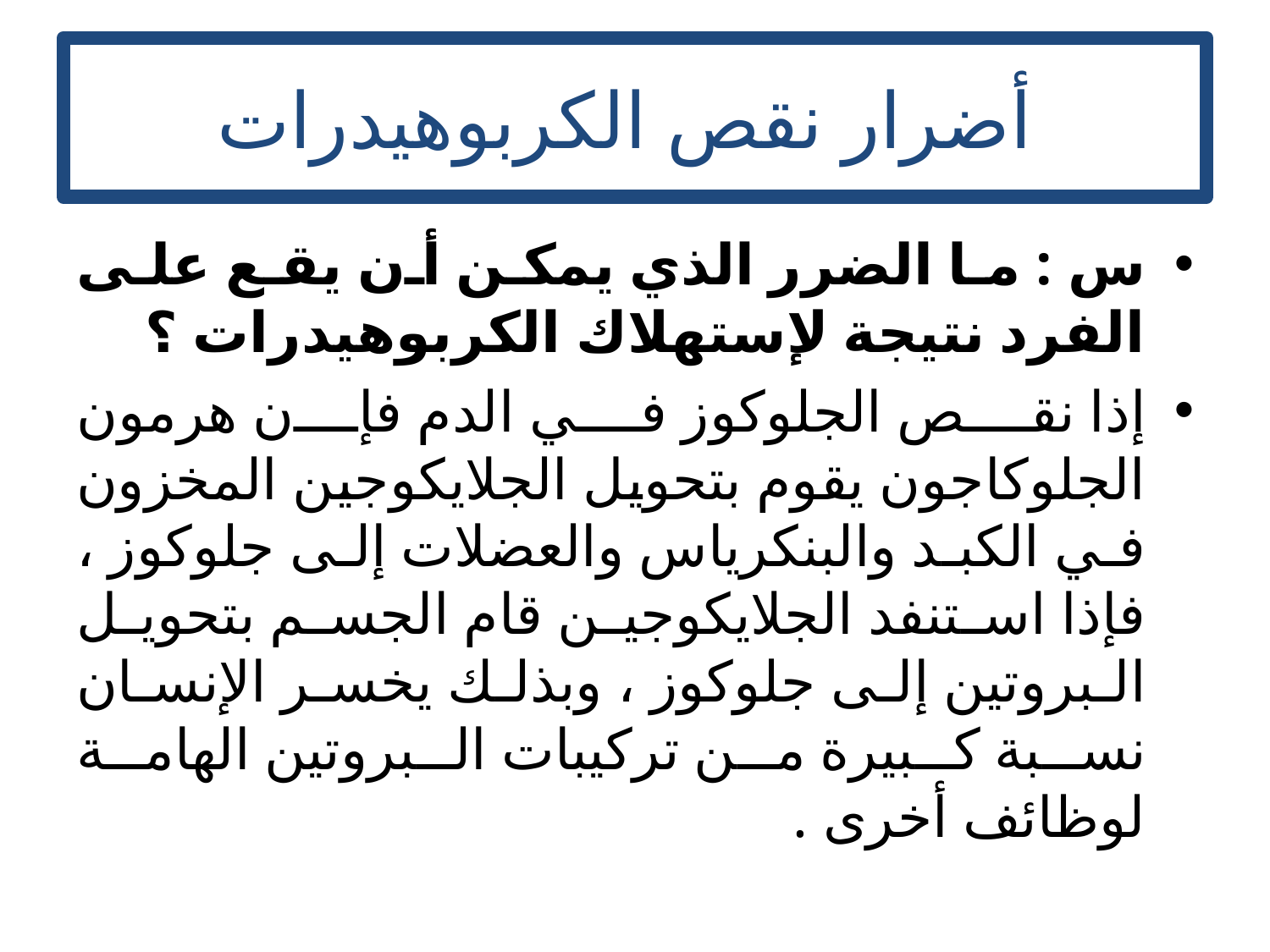

# أضرار نقص الكربوهيدرات
س : ما الضرر الذي يمكن أن يقع على الفرد نتيجة لإستهلاك الكربوهيدرات ؟
إذا نقص الجلوكوز في الدم فإن هرمون الجلوكاجون يقوم بتحويل الجلايكوجين المخزون في الكبد والبنكرياس والعضلات إلى جلوكوز ، فإذا استنفد الجلايكوجين قام الجسم بتحويل البروتين إلى جلوكوز ، وبذلك يخسر الإنسان نسبة كبيرة من تركيبات البروتين الهامة لوظائف أخرى .